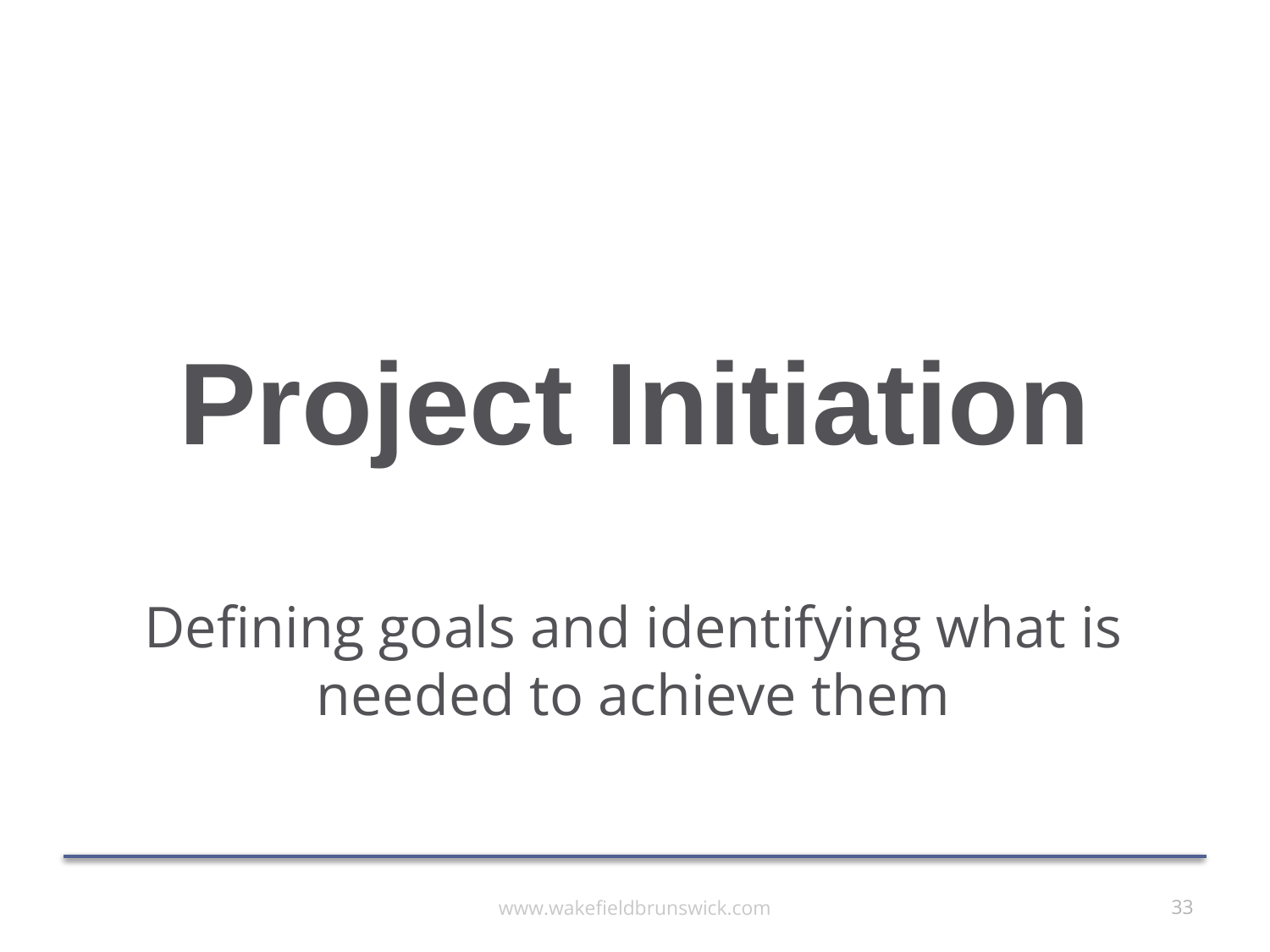

# Project Initiation
Defining goals and identifying what is needed to achieve them
www.wakefieldbrunswick.com
33